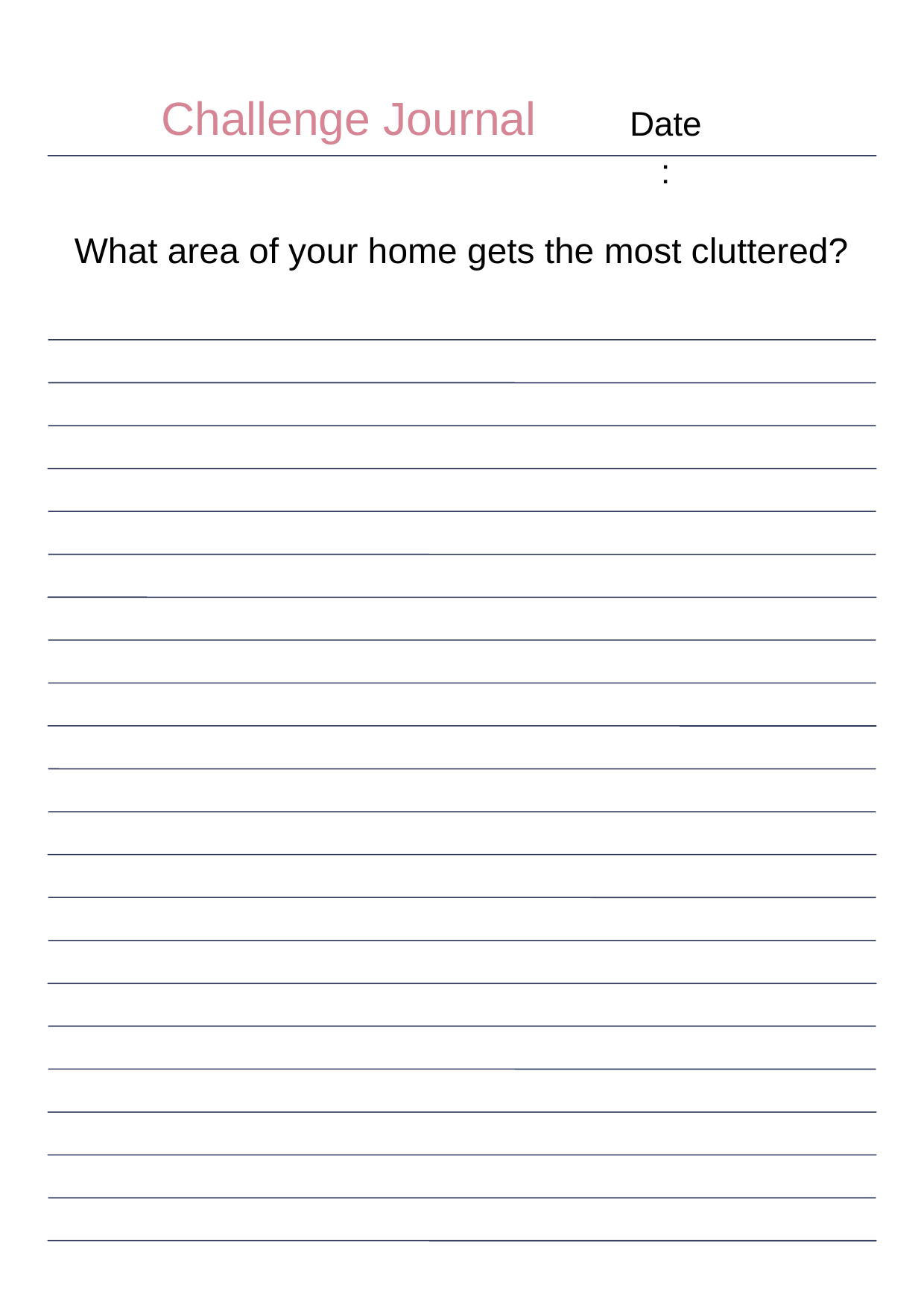

Challenge Journal
Date:

What area of your home gets the most cluttered?